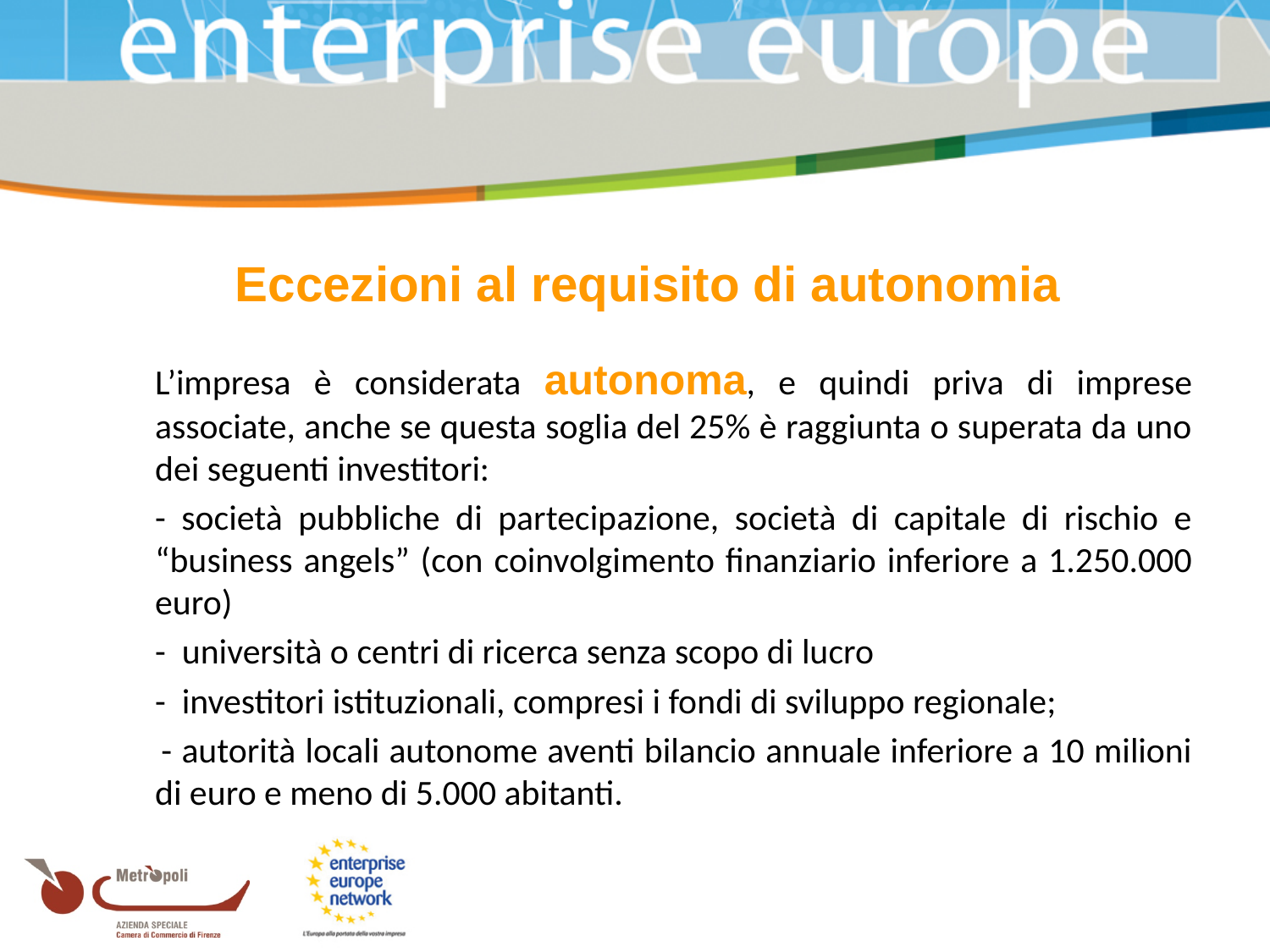

Eccezioni al requisito di autonomia
	L’impresa è considerata autonoma, e quindi priva di imprese associate, anche se questa soglia del 25% è raggiunta o superata da uno dei seguenti investitori:
	- società pubbliche di partecipazione, società di capitale di rischio e “business angels” (con coinvolgimento finanziario inferiore a 1.250.000 euro)
	-  università o centri di ricerca senza scopo di lucro
	-  investitori istituzionali, compresi i fondi di sviluppo regionale;
    	- autorità locali autonome aventi bilancio annuale inferiore a 10 milioni di euro e meno di 5.000 abitanti.